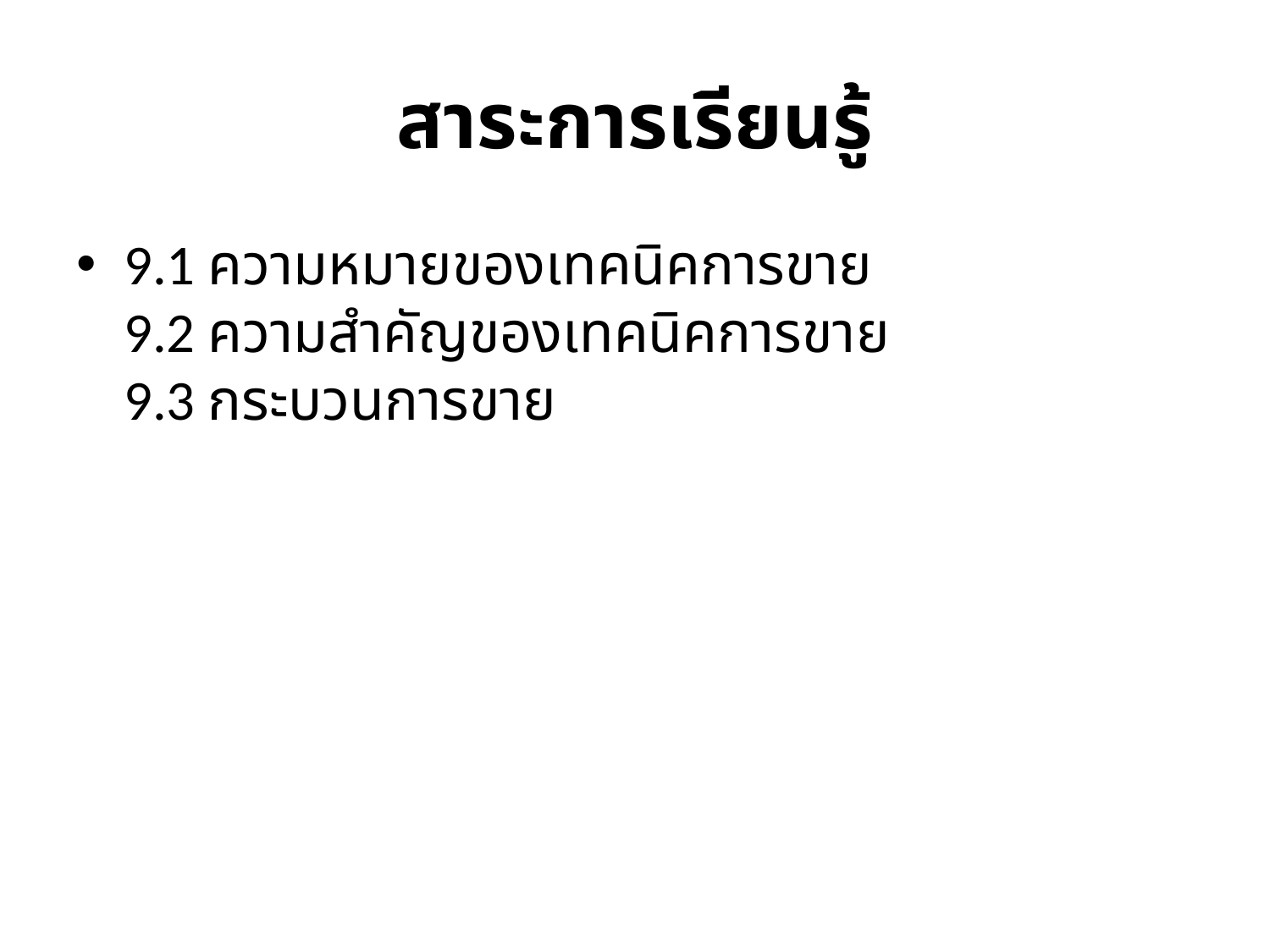

# สาระการเรียนรู้
9.1 ความหมายของเทคนิคการขาย
9.2 ความสำคัญของเทคนิคการขาย
9.3 กระบวนการขาย